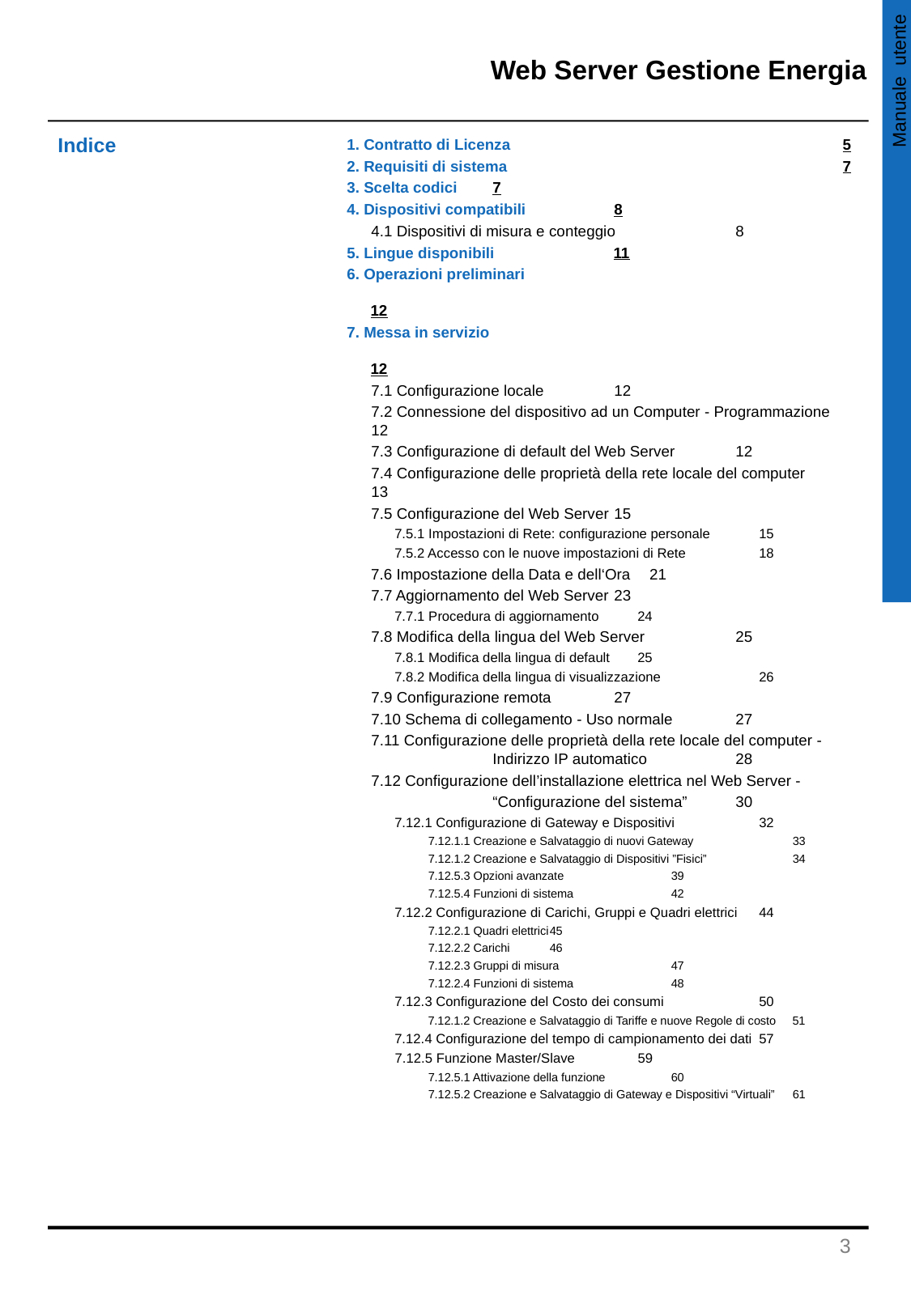

Indice
1. Contratto di Licenza 	5
2. Requisiti di sistema 	7
3. Scelta codici 	7
4. Dispositivi compatibili 	8
	4.1 Dispositivi di misura e conteggio	8
5. Lingue disponibili 	11
6. Operazioni preliminari 	12
7. Messa in servizio 	12
	7.1 Configurazione locale	12
	7.2 Connessione del dispositivo ad un Computer - Programmazione	12
	7.3 Configurazione di default del Web Server	12
	7.4 Configurazione delle proprietà della rete locale del computer 	13
	7.5 Configurazione del Web Server	15
	7.5.1 Impostazioni di Rete: configurazione personale	15
	7.5.2 Accesso con le nuove impostazioni di Rete	18
7.6 Impostazione della Data e dell‘Ora	21
	7.7 Aggiornamento del Web Server	23
	7.7.1 Procedura di aggiornamento	24
	7.8 Modifica della lingua del Web Server	25
	7.8.1 Modifica della lingua di default	25
	7.8.2 Modifica della lingua di visualizzazione	26
	7.9 Configurazione remota	27
	7.10 Schema di collegamento - Uso normale	27
	7.11 Configurazione delle proprietà della rete locale del computer -
	Indirizzo IP automatico	28
	7.12 Configurazione dell’installazione elettrica nel Web Server -
		“Configurazione del sistema” 	30
	7.12.1 Configurazione di Gateway e Dispositivi 	32
	7.12.1.1 Creazione e Salvataggio di nuovi Gateway 	33
	7.12.1.2 Creazione e Salvataggio di Dispositivi ”Fisici” 	34
	7.12.5.3 Opzioni avanzate 	39
	7.12.5.4 Funzioni di sistema 	42
	7.12.2 Configurazione di Carichi, Gruppi e Quadri elettrici 	44
	7.12.2.1 Quadri elettrici	45
	7.12.2.2 Carichi	46
	7.12.2.3 Gruppi di misura	47
	7.12.2.4 Funzioni di sistema	48
	7.12.3 Configurazione del Costo dei consumi 	50
	7.12.1.2 Creazione e Salvataggio di Tariffe e nuove Regole di costo 	51
	7.12.4 Configurazione del tempo di campionamento dei dati	57
	7.12.5 Funzione Master/Slave	59
	7.12.5.1 Attivazione della funzione	60
	7.12.5.2 Creazione e Salvataggio di Gateway e Dispositivi “Virtuali”	61